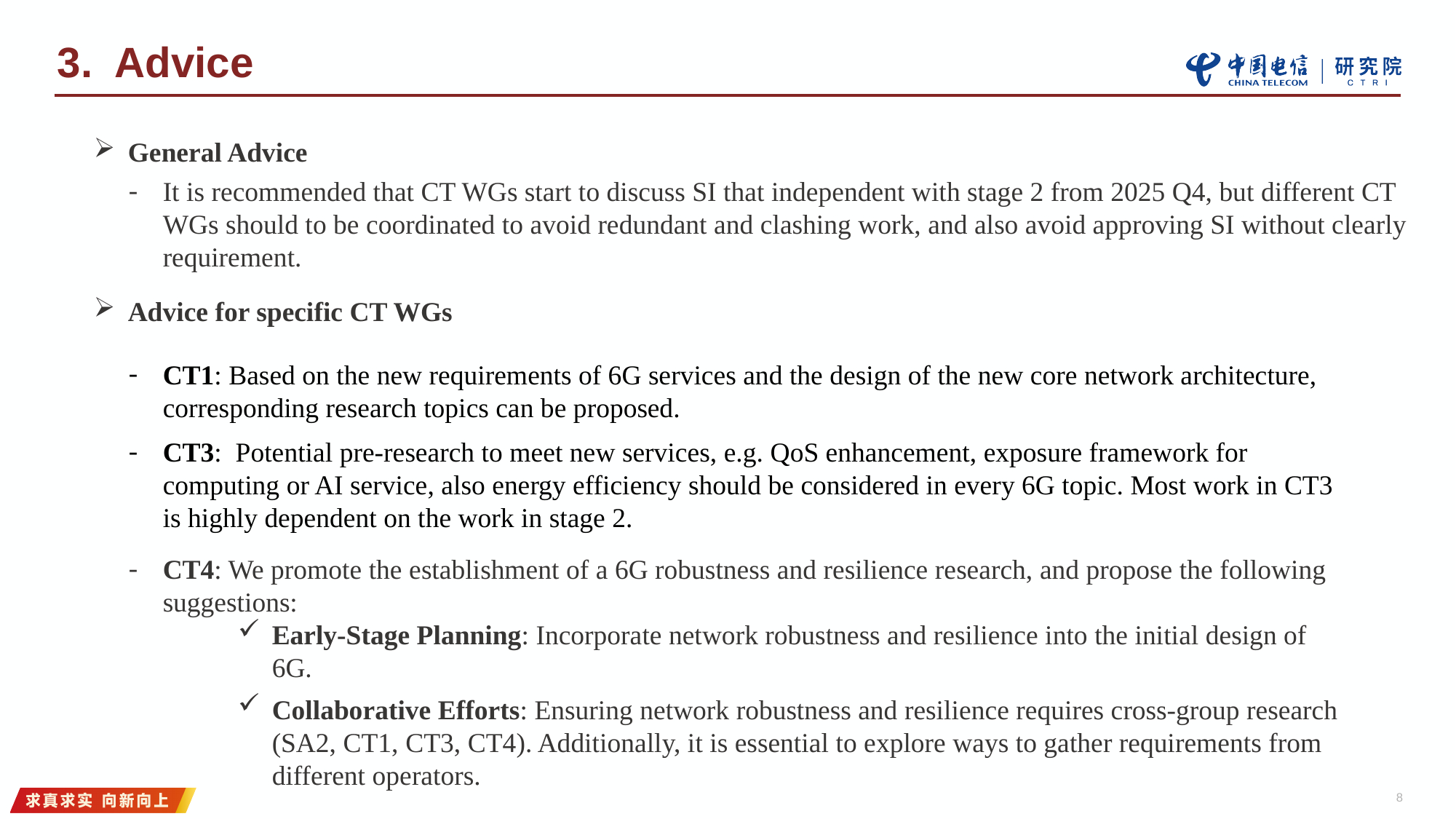

3.  Advice
General Advice
It is recommended that CT WGs start to discuss SI that independent with stage 2 from 2025 Q4, but different CT WGs should to be coordinated to avoid redundant and clashing work, and also avoid approving SI without clearly requirement.
Advice for specific CT WGs
CT1: Based on the new requirements of 6G services and the design of the new core network architecture, corresponding research topics can be proposed.
CT3:  Potential pre-research to meet new services, e.g. QoS enhancement, exposure framework for computing or AI service, also energy efficiency should be considered in every 6G topic. Most work in CT3 is highly dependent on the work in stage 2.
CT4: We promote the establishment of a 6G robustness and resilience research, and propose the following suggestions:
Early-Stage Planning: Incorporate network robustness and resilience into the initial design of 6G.
Collaborative Efforts: Ensuring network robustness and resilience requires cross-group research (SA2, CT1, CT3, CT4). Additionally, it is essential to explore ways to gather requirements from different operators.